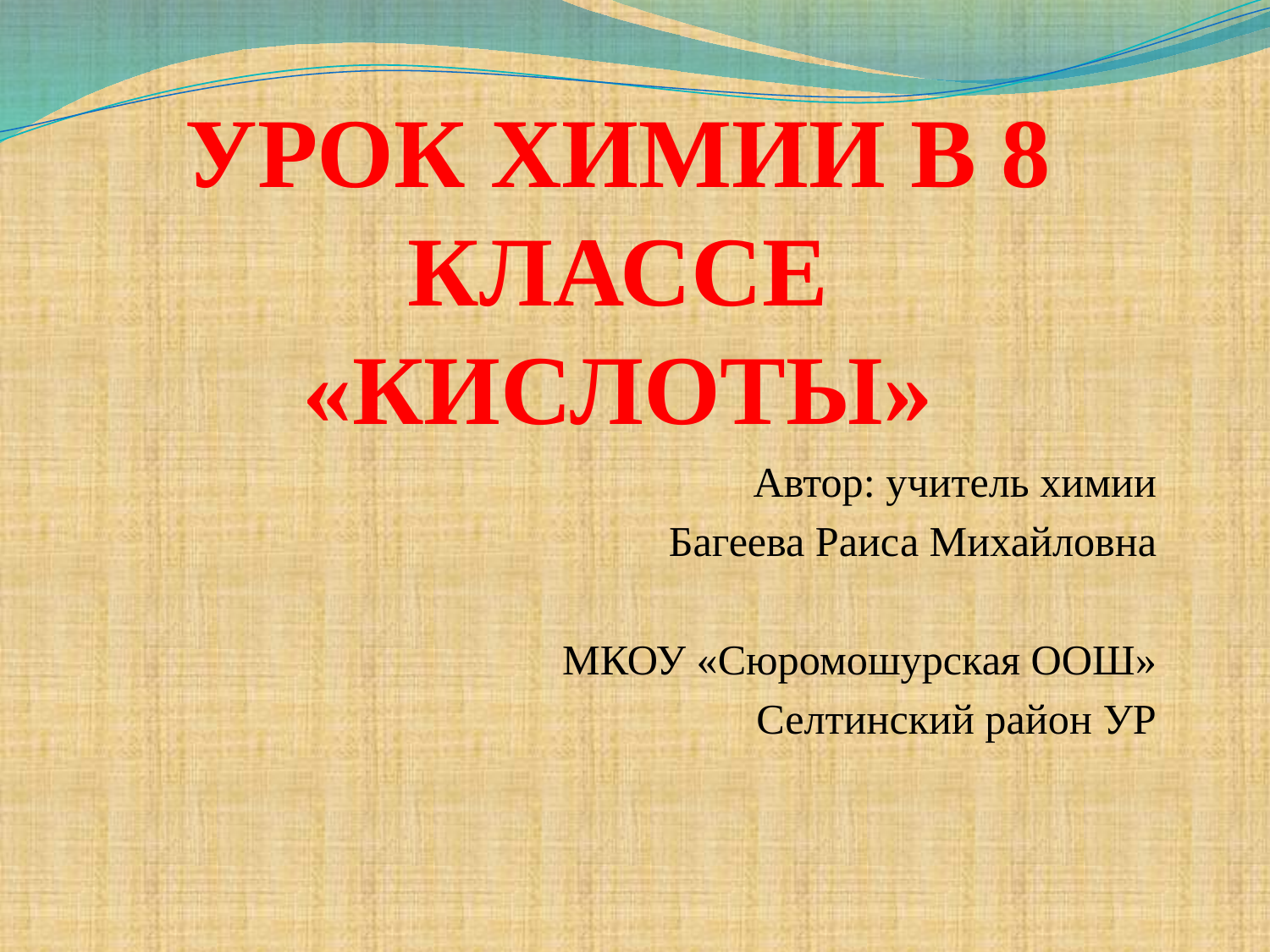

# УРОК ХИМИИ В 8 КЛАССЕ «КИСЛОТЫ»
Автор: учитель химии
Багеева Раиса Михайловна

МКОУ «Сюромошурская ООШ»
Селтинский район УР